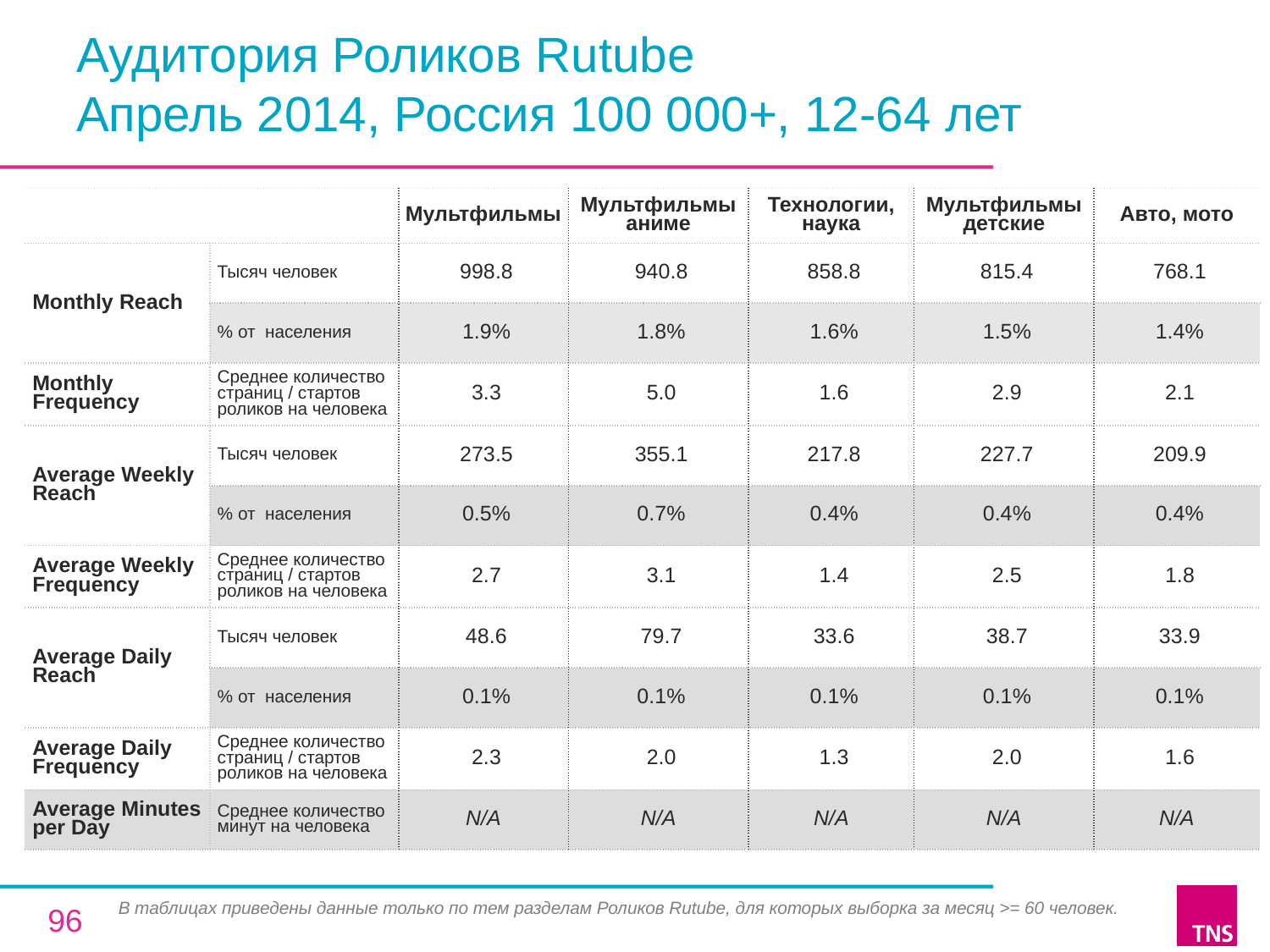

# Аудитория Роликов Rutube Апрель 2014, Россия 100 000+, 12-64 лет
|  |  | Мультфильмы | Мультфильмы аниме | Технологии, наука | Мультфильмы детские | Авто, мото |
| --- | --- | --- | --- | --- | --- | --- |
| Monthly Reach | Тысяч человек | 998.8 | 940.8 | 858.8 | 815.4 | 768.1 |
|  | % от населения | 1.9% | 1.8% | 1.6% | 1.5% | 1.4% |
| Monthly Frequency | Среднее количество страниц / стартов роликов на человека | 3.3 | 5.0 | 1.6 | 2.9 | 2.1 |
| Average Weekly Reach | Тысяч человек | 273.5 | 355.1 | 217.8 | 227.7 | 209.9 |
|  | % от населения | 0.5% | 0.7% | 0.4% | 0.4% | 0.4% |
| Average Weekly Frequency | Среднее количество страниц / стартов роликов на человека | 2.7 | 3.1 | 1.4 | 2.5 | 1.8 |
| Average Daily Reach | Тысяч человек | 48.6 | 79.7 | 33.6 | 38.7 | 33.9 |
|  | % от населения | 0.1% | 0.1% | 0.1% | 0.1% | 0.1% |
| Average Daily Frequency | Среднее количество страниц / стартов роликов на человека | 2.3 | 2.0 | 1.3 | 2.0 | 1.6 |
| Average Minutes per Day | Среднее количество минут на человека | N/A | N/A | N/A | N/A | N/A |
В таблицах приведены данные только по тем разделам Роликов Rutube, для которых выборка за месяц >= 60 человек.
96